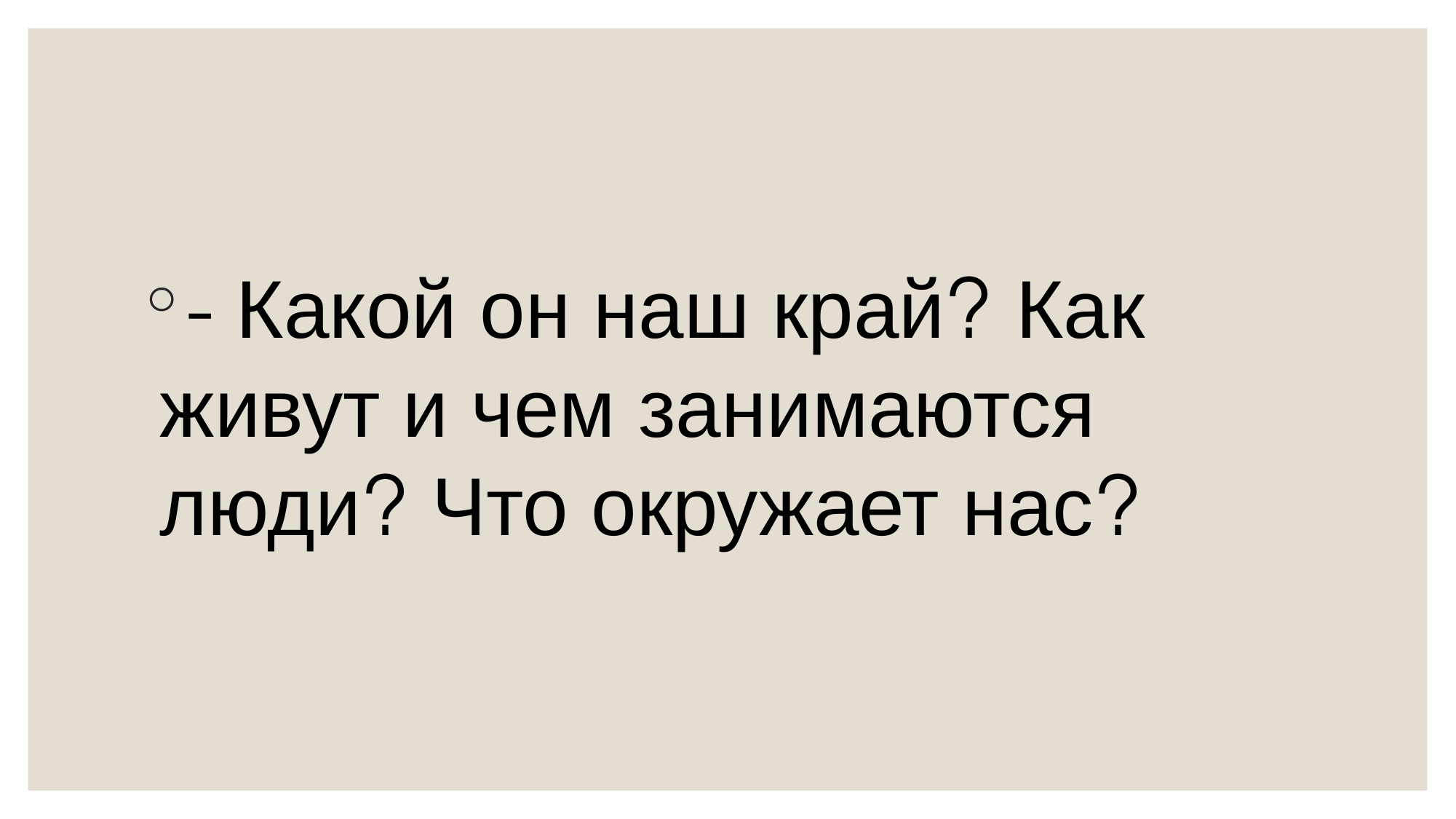

#
- Какой он наш край? Как живут и чем занимаются люди? Что окружает нас?